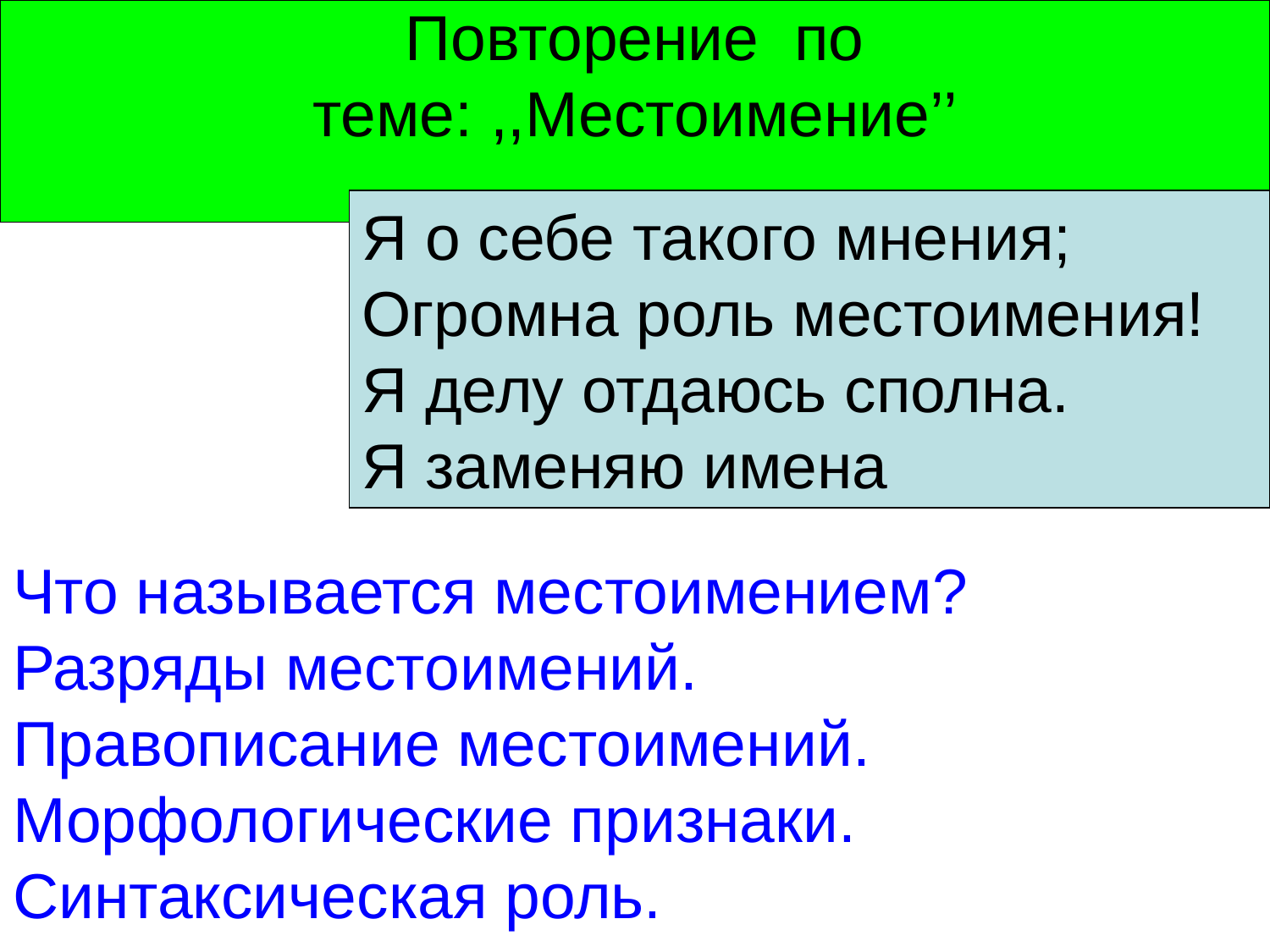

Повторение  по
 теме: ,,Местоимение’’
Я о себе такого мнения;
Огромна роль местоимения!
Я делу отдаюсь сполна.
Я заменяю имена
Что называется местоимением?
Разряды местоимений.
Правописание местоимений.
Морфологические признаки.
Синтаксическая роль.